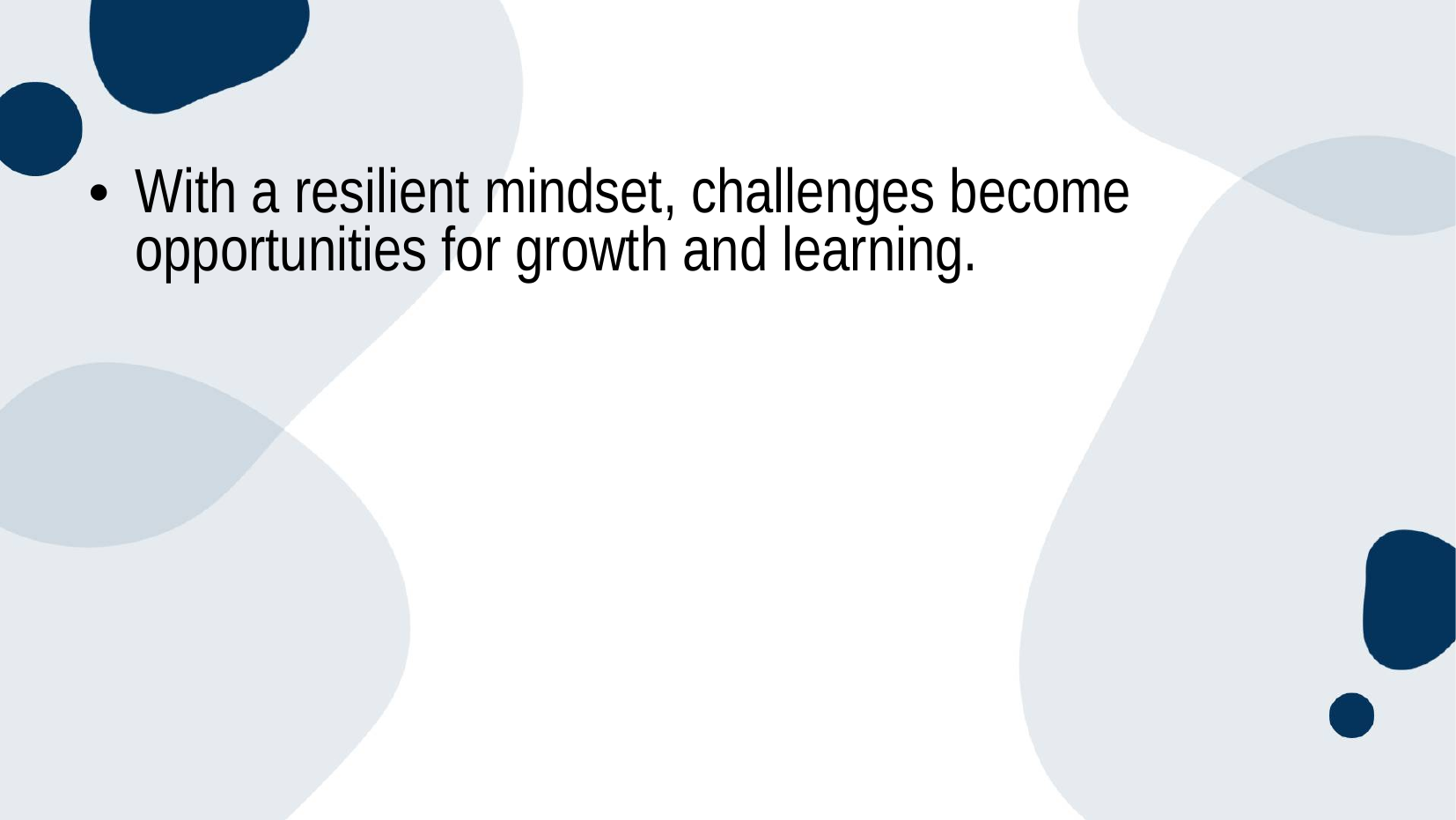

#
With a resilient mindset, challenges become opportunities for growth and learning.